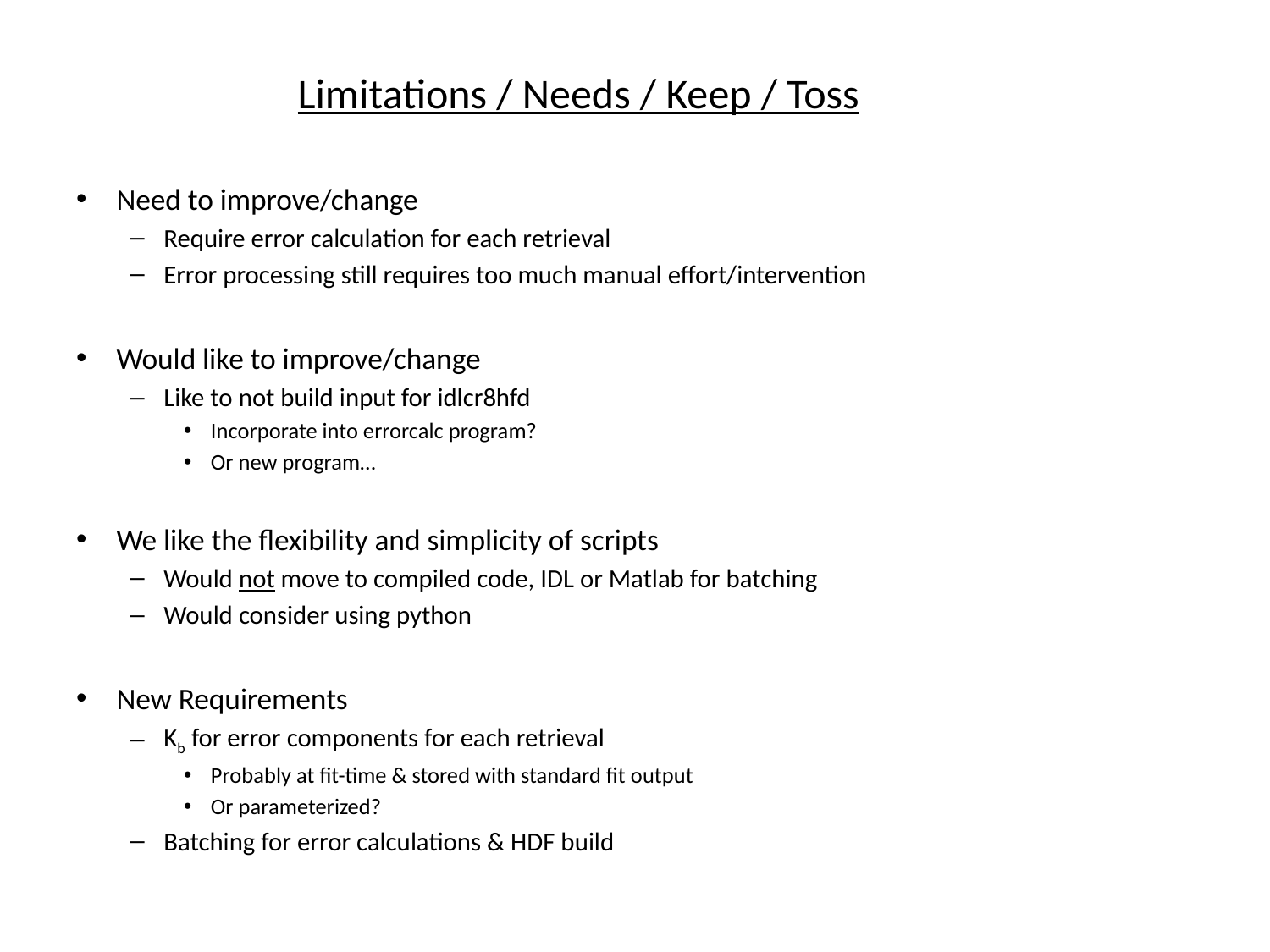

Limitations / Needs / Keep / Toss
Need to improve/change
Require error calculation for each retrieval
Error processing still requires too much manual effort/intervention

Would like to improve/change
Like to not build input for idlcr8hfd
Incorporate into errorcalc program?
Or new program…

We like the flexibility and simplicity of scripts
Would not move to compiled code, IDL or Matlab for batching
Would consider using python

New Requirements
Kb for error components for each retrieval
Probably at fit-time & stored with standard fit output
Or parameterized?
Batching for error calculations & HDF build